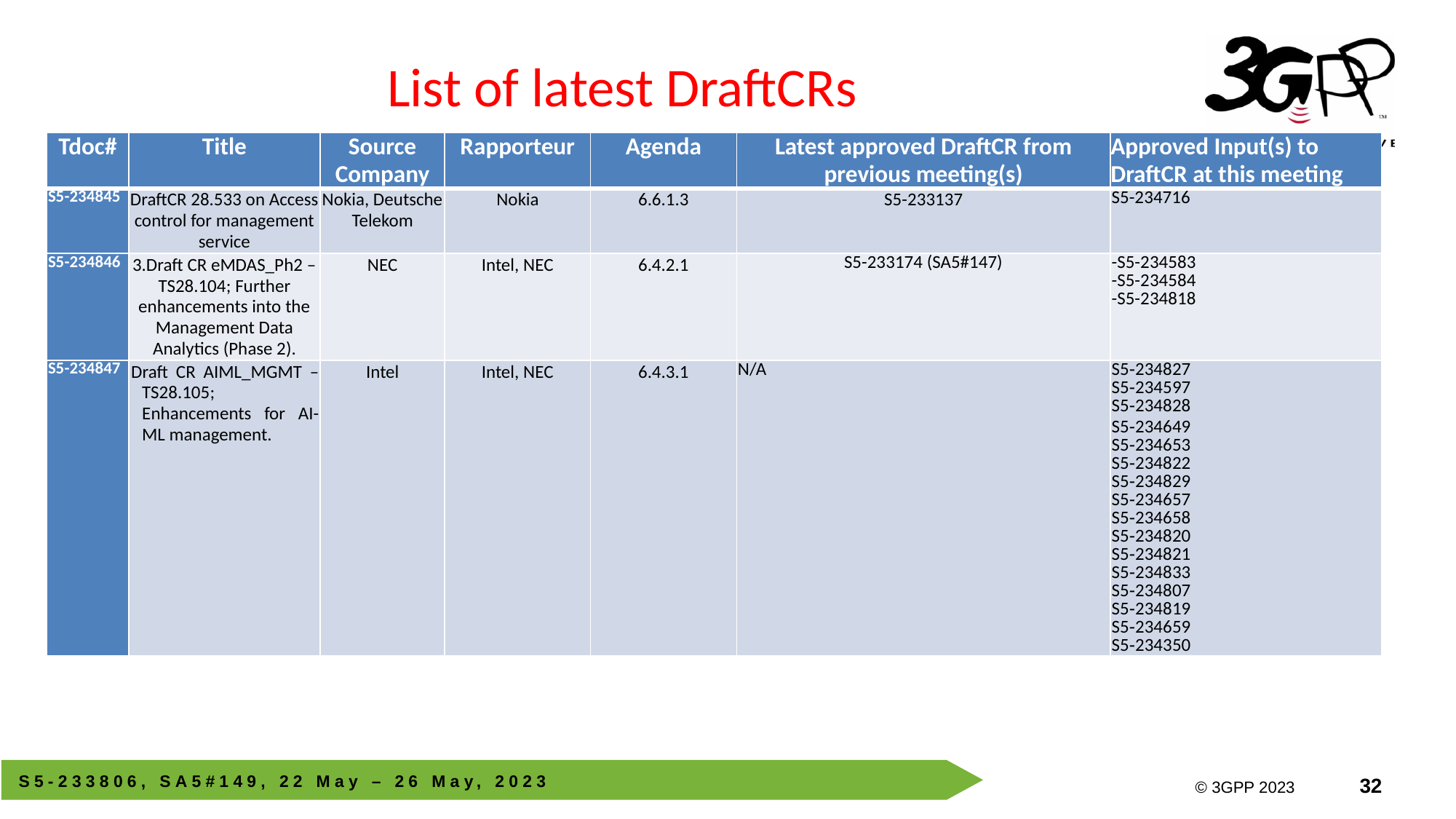

# List of latest DraftCRs
| Tdoc# | Title | Source Company | Rapporteur | Agenda | Latest approved DraftCR from previous meeting(s) | Approved Input(s) to DraftCR at this meeting |
| --- | --- | --- | --- | --- | --- | --- |
| S5-234845 | DraftCR 28.533 on Access control for management service | Nokia, Deutsche Telekom | Nokia | 6.6.1.3 | S5-233137 | S5-234716 |
| S5-234846 | 3.Draft CR eMDAS\_Ph2 – TS28.104; Further enhancements into the Management Data Analytics (Phase 2). | NEC | Intel, NEC | 6.4.2.1 | S5-233174 (SA5#147) | -S5-234583 -S5-234584 -S5-234818 |
| S5-234847 | Draft CR AIML\_MGMT – TS28.105; Enhancements for AI-ML management. | Intel | Intel, NEC | 6.4.3.1 | N/A | S5‑234827 S5‑234597 S5‑234828 S5‑234649 S5‑234653 S5‑234822 S5‑234829 S5‑234657 S5‑234658 S5‑234820 S5‑234821 S5‑234833 S5‑234807 S5‑234819 S5‑234659 S5‑234350 |